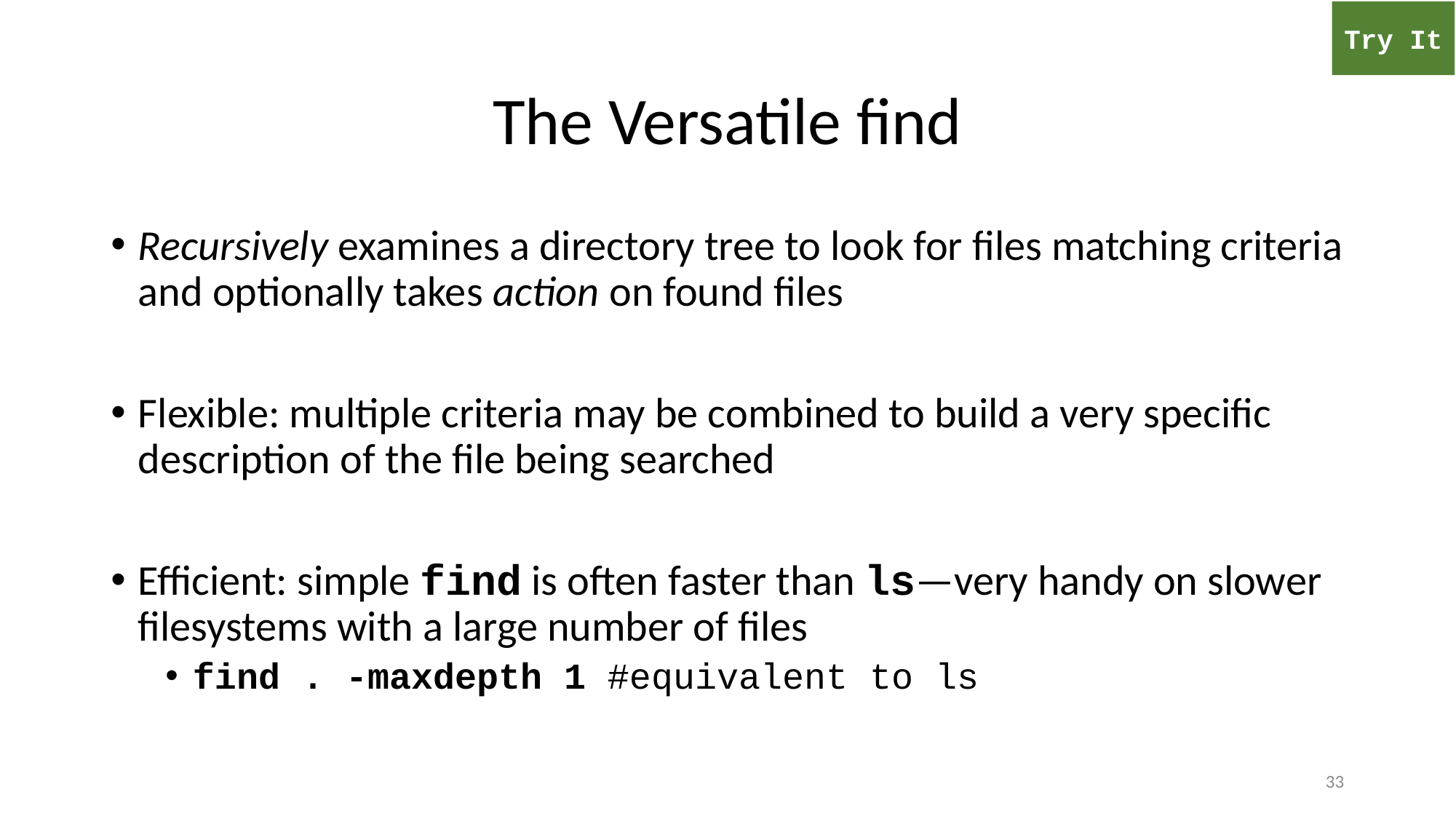

Try It
# The Versatile find
Recursively examines a directory tree to look for files matching criteria and optionally takes action on found files

Flexible: multiple criteria may be combined to build a very specific description of the file being searched

Efficient: simple find is often faster than ls—very handy on slower filesystems with a large number of files
find . -maxdepth 1 #equivalent to ls
33